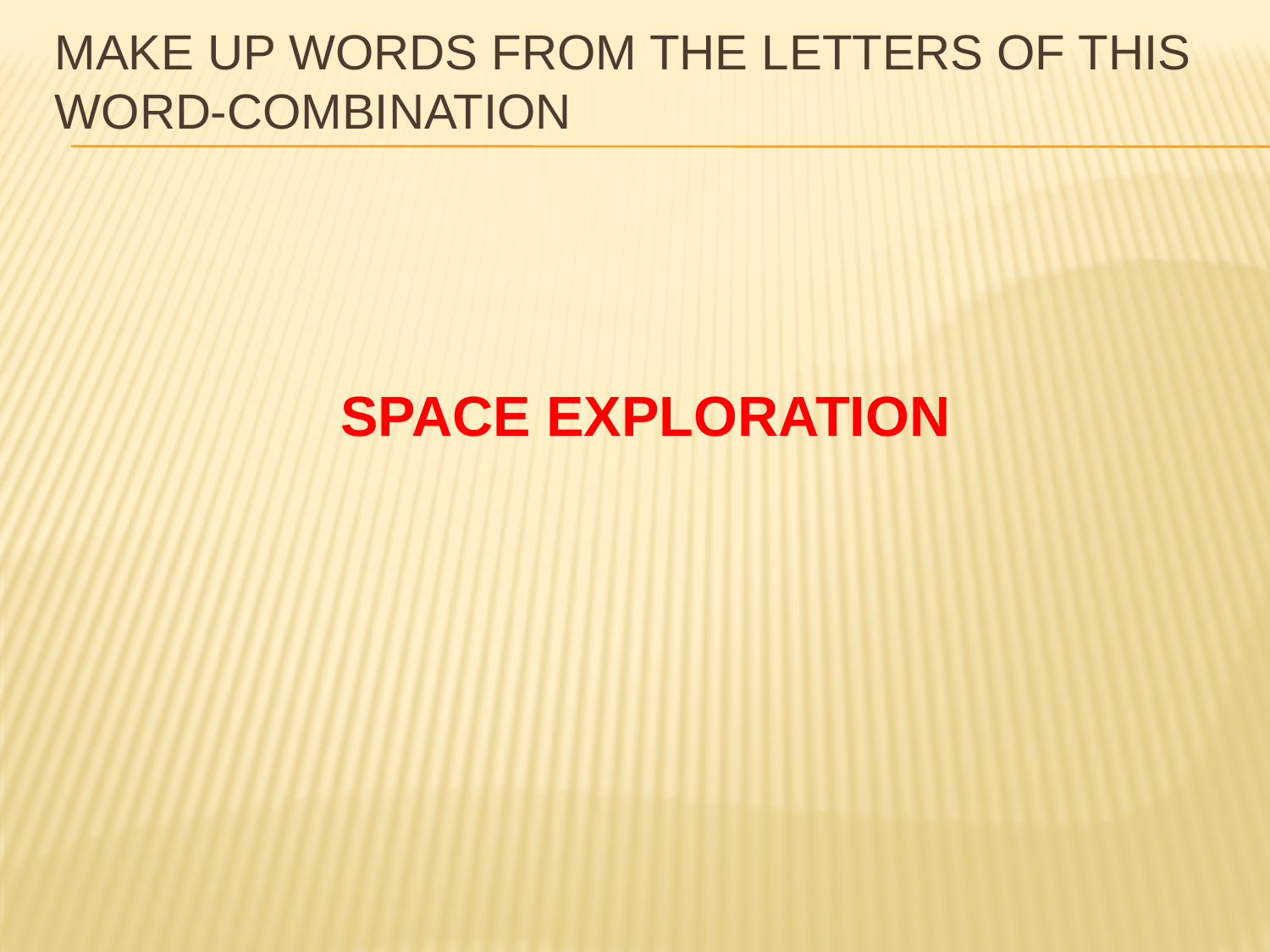

# MAKE UP WORDS FROM THE LETTERS OF THIS WORD-COMBINATION

SPACE EXPLORATION